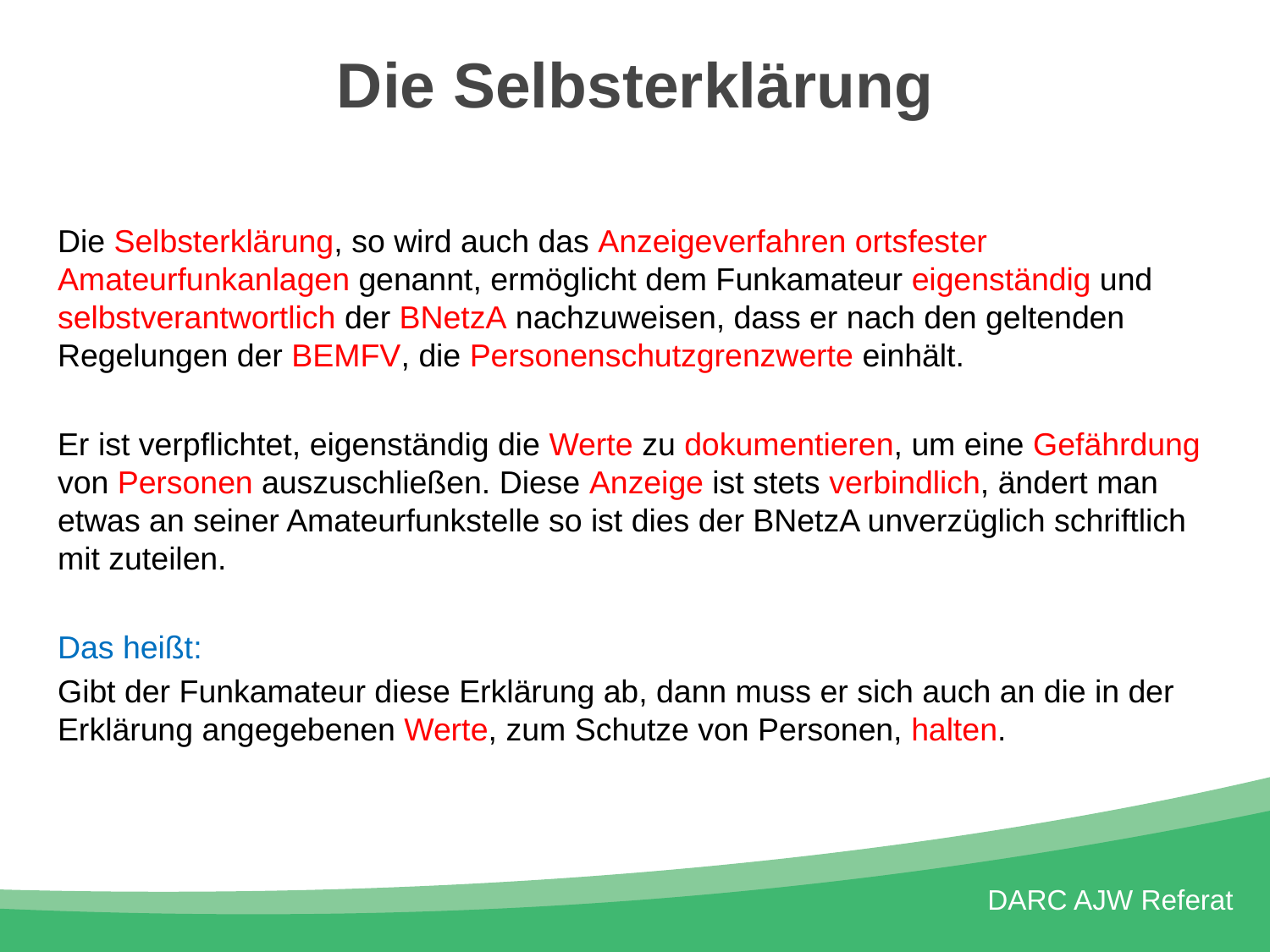

# Die Selbsterklärung
Die Selbsterklärung, so wird auch das Anzeigeverfahren ortsfester Amateurfunkanlagen genannt, ermöglicht dem Funkamateur eigenständig und selbstverantwortlich der BNetzA nachzuweisen, dass er nach den geltenden Regelungen der BEMFV, die Personenschutzgrenzwerte einhält.

Er ist verpflichtet, eigenständig die Werte zu dokumentieren, um eine Gefährdung von Personen auszuschließen. Diese Anzeige ist stets verbindlich, ändert man etwas an seiner Amateurfunkstelle so ist dies der BNetzA unverzüglich schriftlich mit zuteilen.

Das heißt:
Gibt der Funkamateur diese Erklärung ab, dann muss er sich auch an die in der Erklärung angegebenen Werte, zum Schutze von Personen, halten.